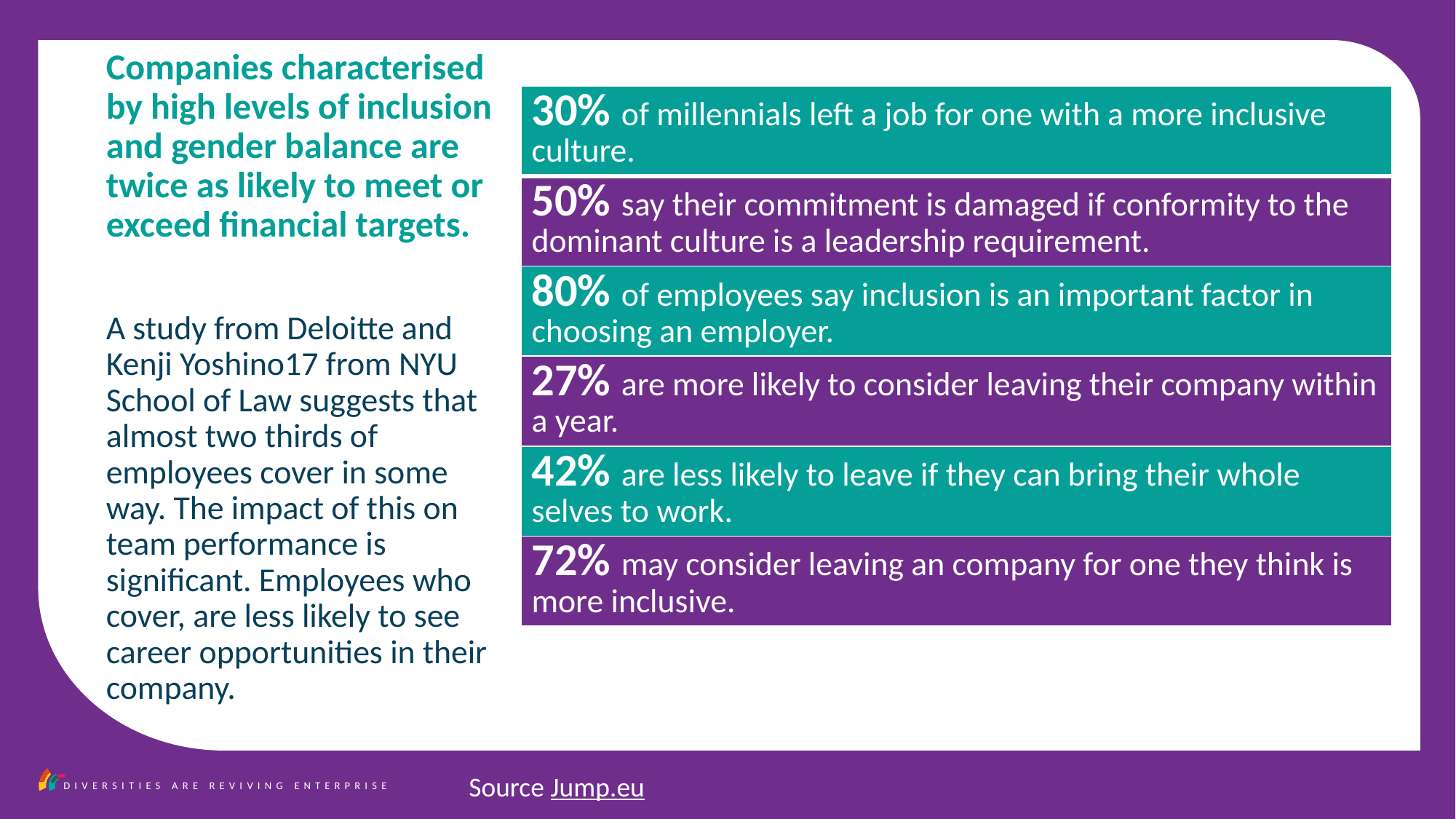

Companies characterised by high levels of inclusion and gender balance are twice as likely to meet or exceed financial targets.
| 30% of millennials left a job for one with a more inclusive culture. |
| --- |
| 50% say their commitment is damaged if conformity to the dominant culture is a leadership requirement. |
| 80% of employees say inclusion is an important factor in choosing an employer. |
| 27% are more likely to consider leaving their company within a year. |
| 42% are less likely to leave if they can bring their whole selves to work. |
| 72% may consider leaving an company for one they think is more inclusive. |
A study from Deloitte and Kenji Yoshino17 from NYU School of Law suggests that almost two thirds of employees cover in some way. The impact of this on team performance is significant. Employees who cover, are less likely to see career opportunities in their company.
Source Jump.eu